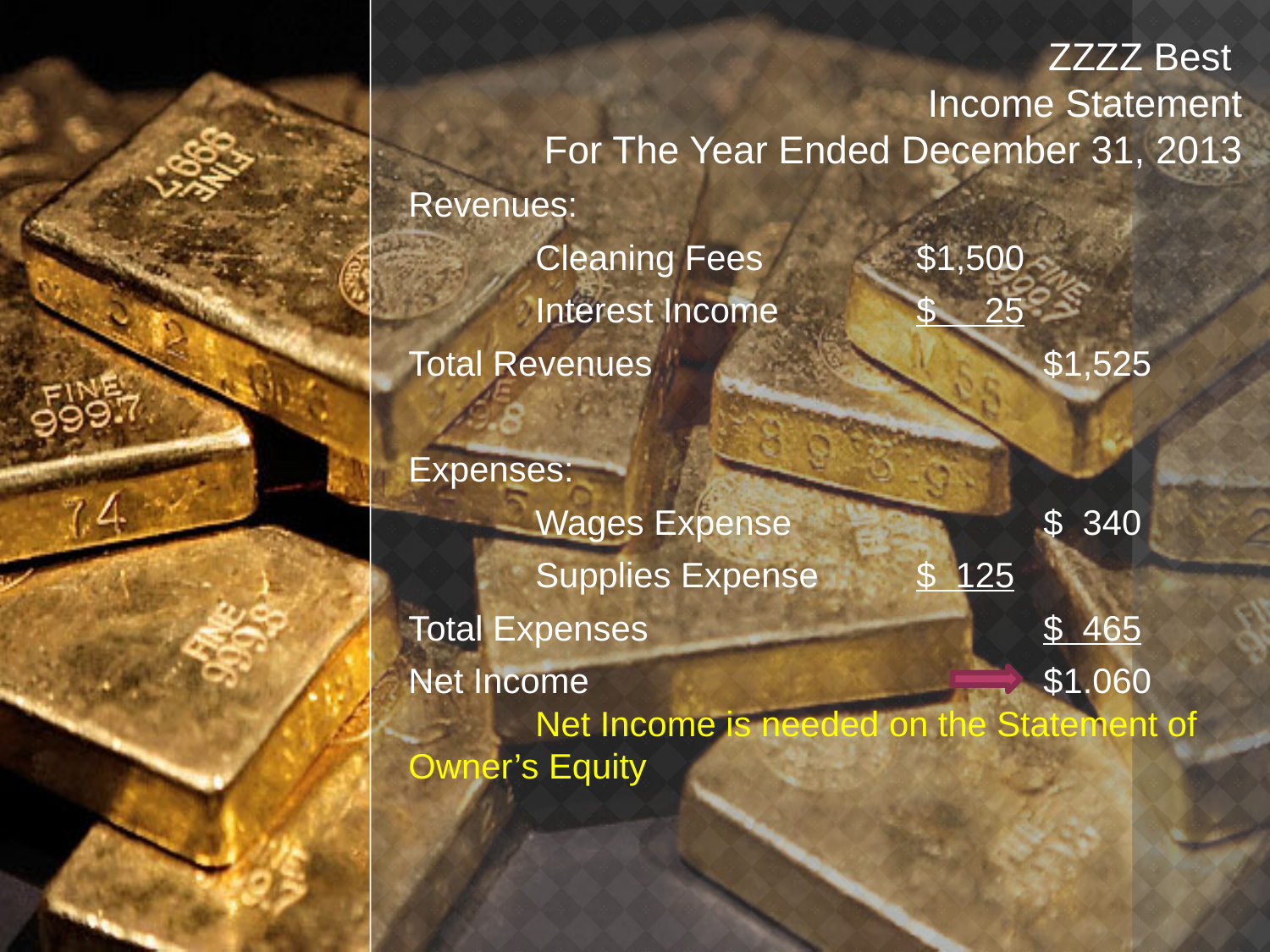

ZZZZ Best
Income Statement
For The Year Ended December 31, 2013
Revenues:
	Cleaning Fees		$1,500
	Interest Income		$     25
Total Revenues				$1,525

Expenses:
	Wages Expense		$  340
	Supplies Expense	$  125
Total Expenses				$  465
Net Income				$1.060		Net Income is needed on the Statement of Owner’s Equity